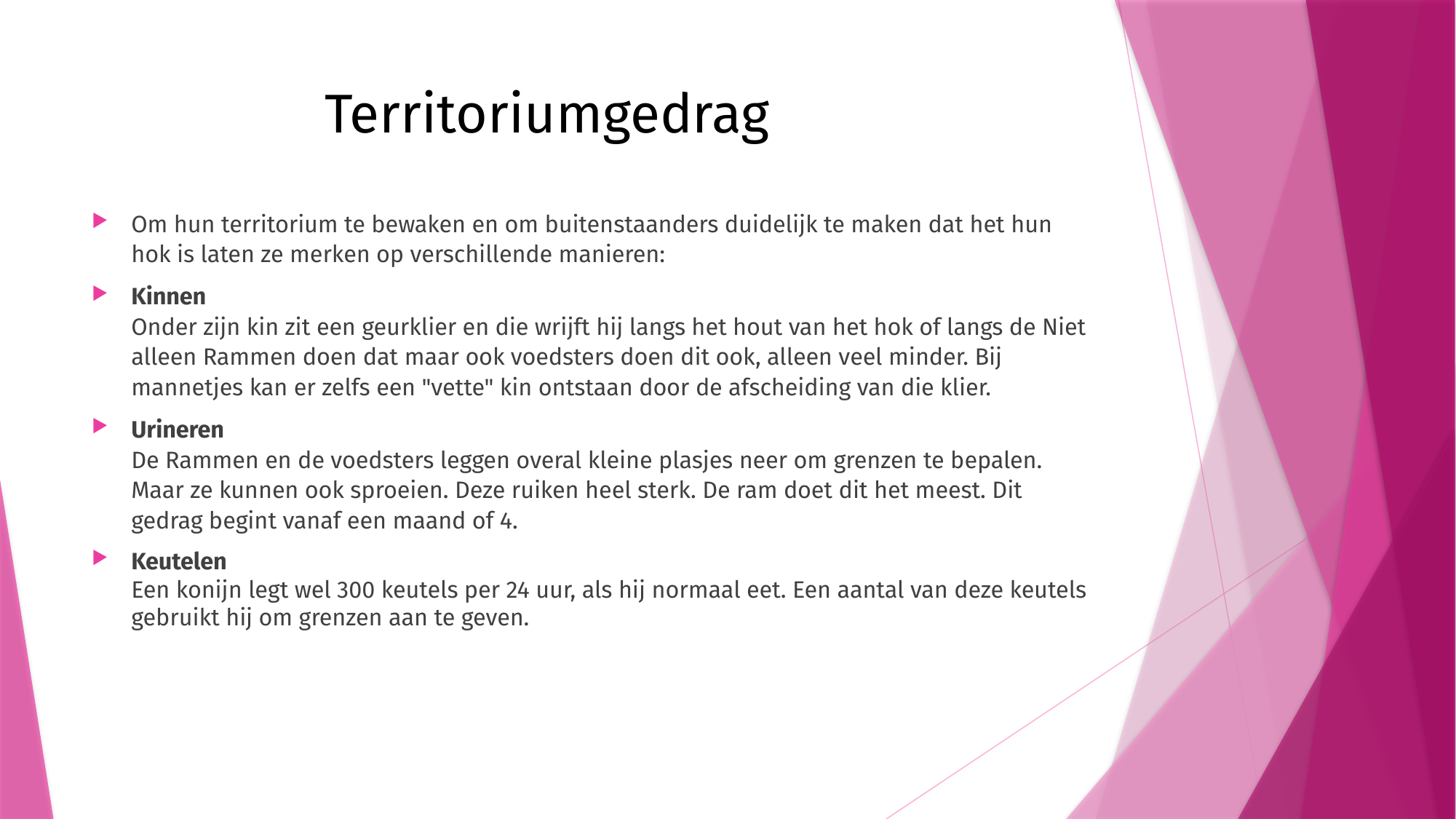

# Territoriumgedrag
Om hun territorium te bewaken en om buitenstaanders duidelijk te maken dat het hun hok is laten ze merken op verschillende manieren:
Kinnen
Onder zijn kin zit een geurklier en die wrijft hij langs het hout van het hok of langs de Niet alleen Rammen doen dat maar ook voedsters doen dit ook, alleen veel minder. Bij mannetjes kan er zelfs een "vette" kin ontstaan door de afscheiding van die klier.
Urineren
De Rammen en de voedsters leggen overal kleine plasjes neer om grenzen te bepalen. Maar ze kunnen ook sproeien. Deze ruiken heel sterk. De ram doet dit het meest. Dit gedrag begint vanaf een maand of 4.
Keutelen
Een konijn legt wel 300 keutels per 24 uur, als hij normaal eet. Een aantal van deze keutels gebruikt hij om grenzen aan te geven.